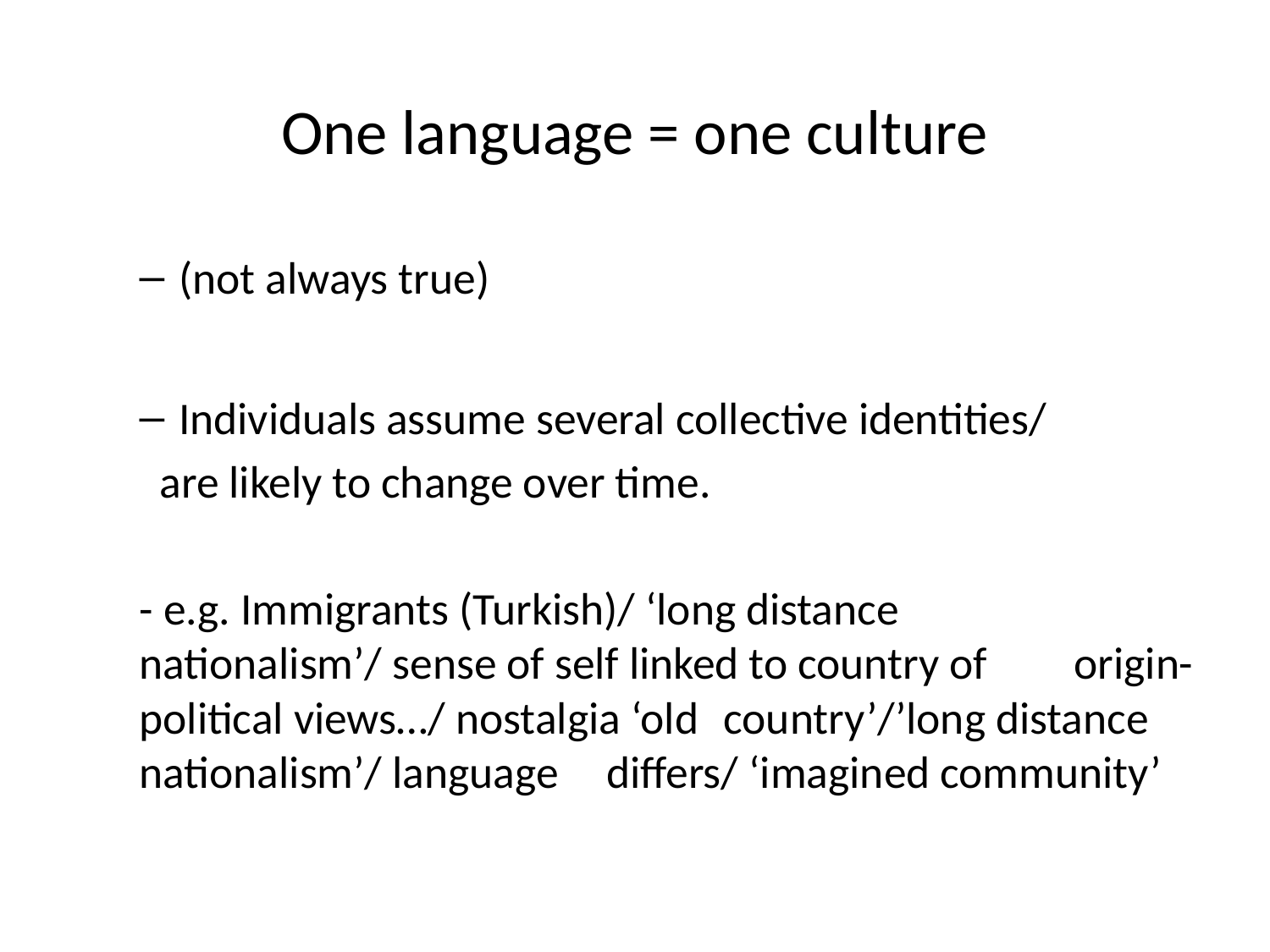

One language = one culture

(not always true)

Individuals assume several collective identities/
	  are likely to change over time.

	- e.g. Immigrants (Turkish)/ ‘long distance 	nationalism’/ sense of self linked to country of 	origin- political views…/ nostalgia ‘old  	country’/’long distance nationalism’/ language 	differs/ ‘imagined community’